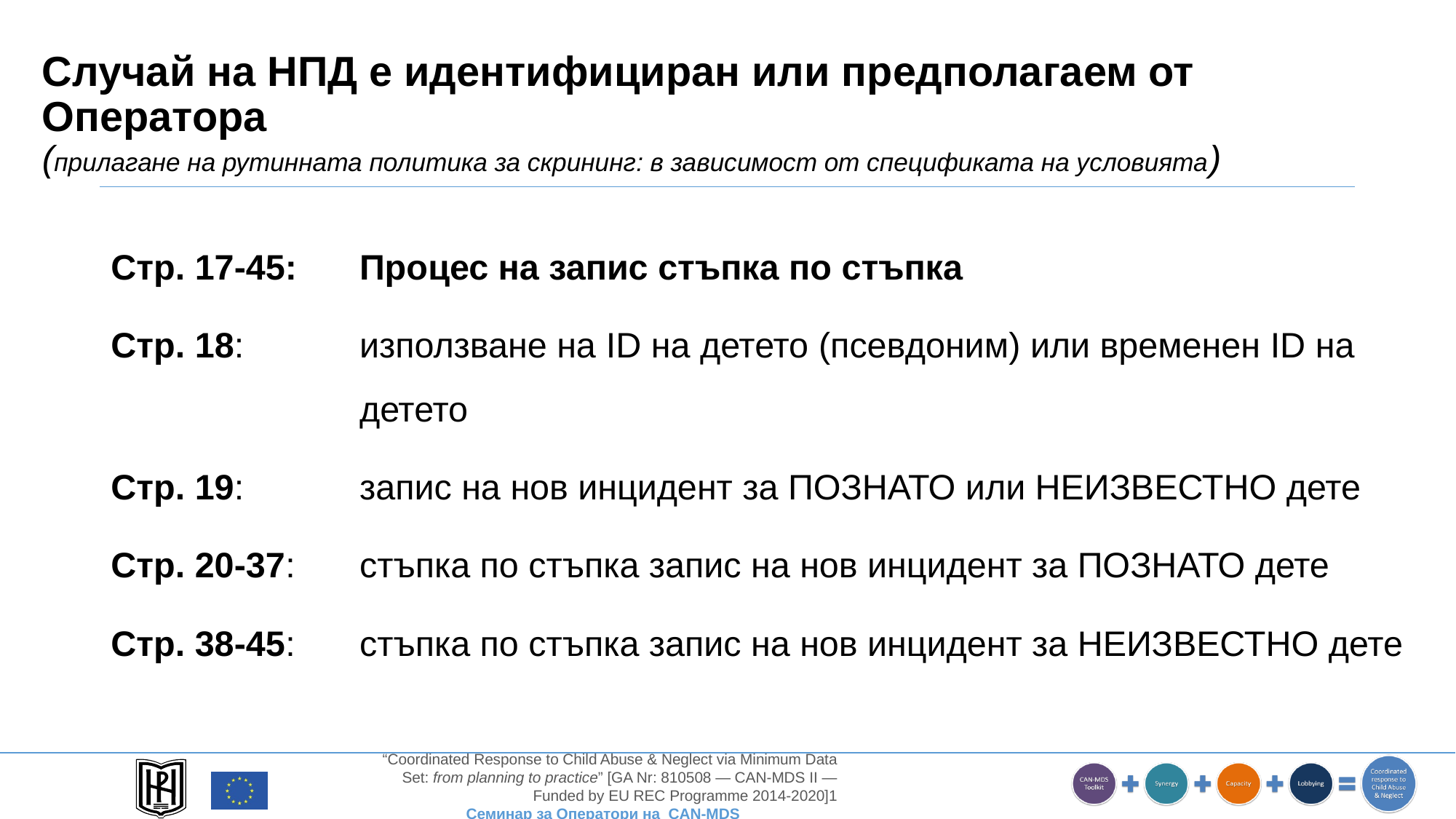

# Случай на НПД е идентифициран или предполагаем от Оператора (прилагане на рутинната политика за скрининг: в зависимост от спецификата на условията)
Стр. 17-45: 	Процес на запис стъпка по стъпка
Стр. 18: 	използване на ID на детето (псевдоним) или временен ID на детето
Стр. 19: 	запис на нов инцидент за ПОЗНАТО или НЕИЗВЕСТНО дете
Стр. 20-37: 	стъпка по стъпка запис на нов инцидент за ПОЗНАТО дете
Стр. 38-45: 	стъпка по стъпка запис на нов инцидент за НЕИЗВЕСТНО дете